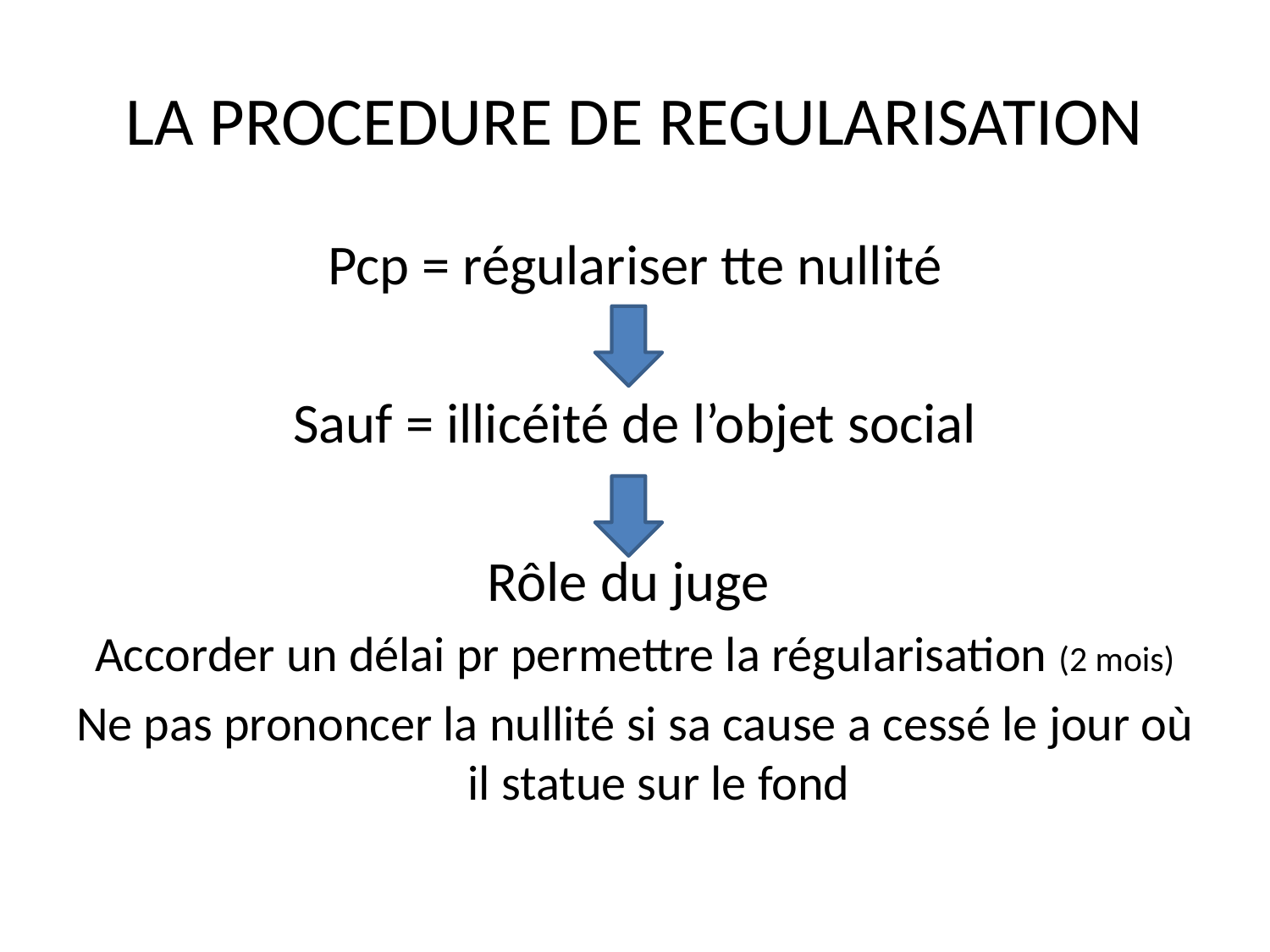

# LA PROCEDURE DE REGULARISATION
Pcp = régulariser tte nullité

Sauf = illicéité de l’objet social

Rôle du juge
Accorder un délai pr permettre la régularisation (2 mois)
Ne pas prononcer la nullité si sa cause a cessé le jour où il statue sur le fond